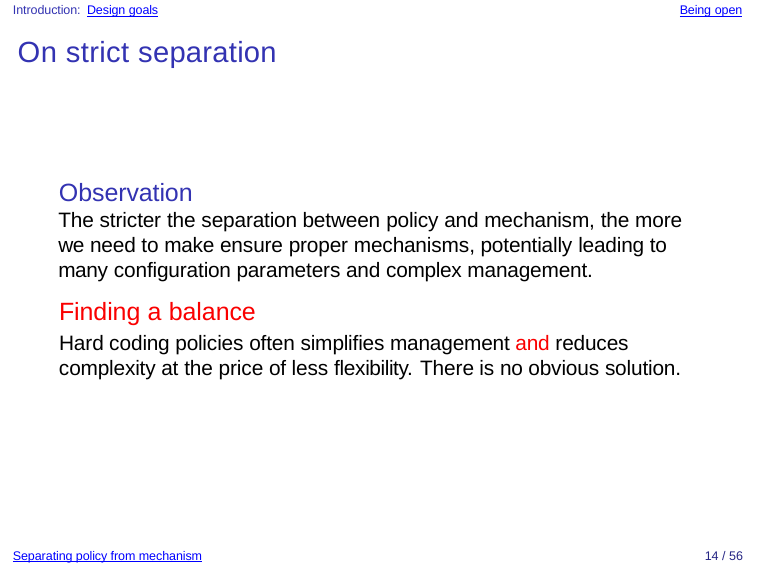

Introduction: Design goals
Being open
On strict separation
Observation
The stricter the separation between policy and mechanism, the more  we need to make ensure proper mechanisms, potentially leading to  many configuration parameters and complex management.
Finding a balance
Hard coding policies often simplifies management and reduces  complexity at the price of less flexibility. There is no obvious solution.
Separating policy from mechanism
14 / 56